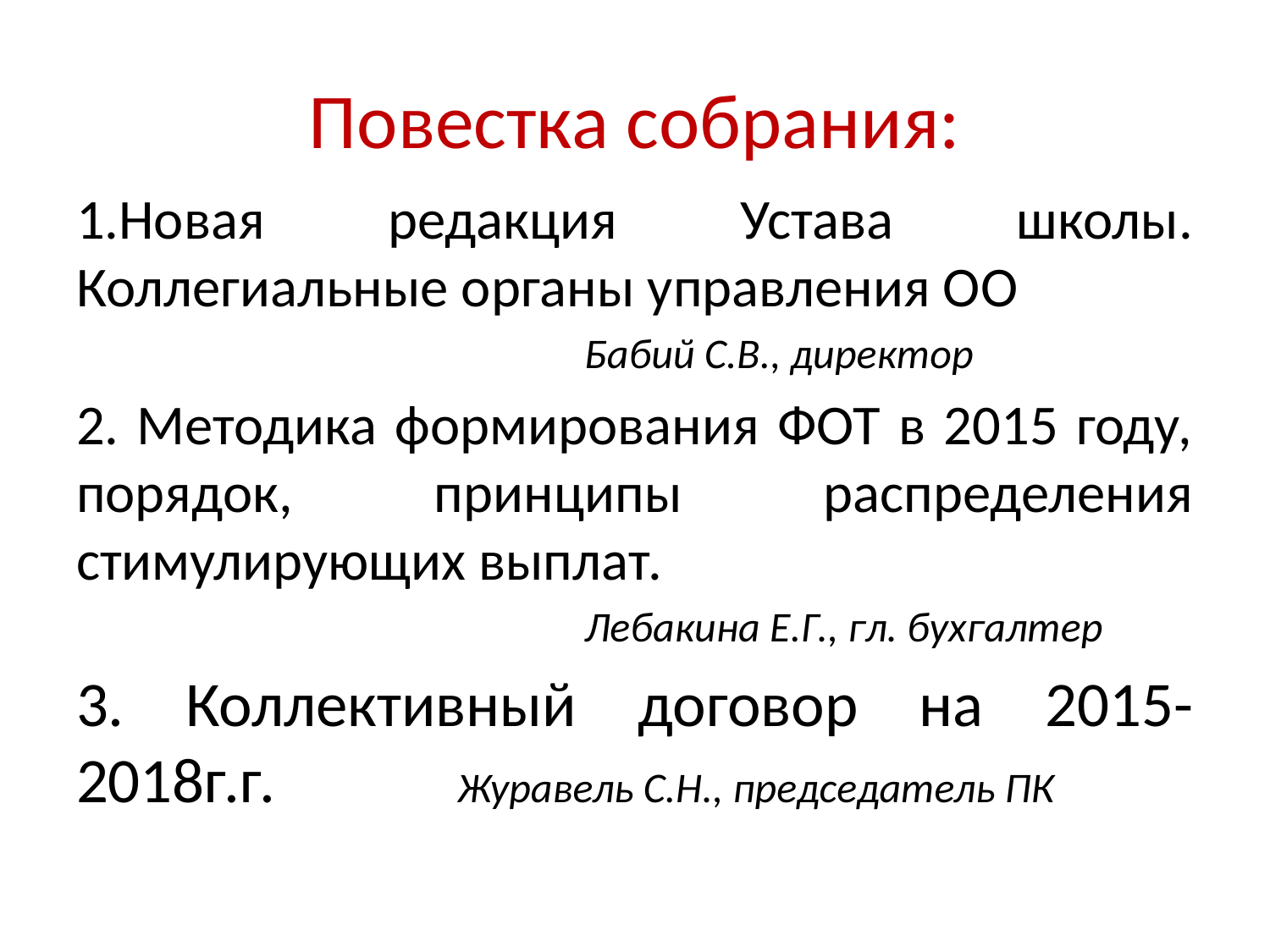

# Повестка собрания:
1.Новая редакция Устава школы. Коллегиальные органы управления ОО
				Бабий С.В., директор
2. Методика формирования ФОТ в 2015 году, порядок, принципы распределения стимулирующих выплат.
				Лебакина Е.Г., гл. бухгалтер
3. Коллективный договор на 2015-2018г.г.		Журавель С.Н., председатель ПК